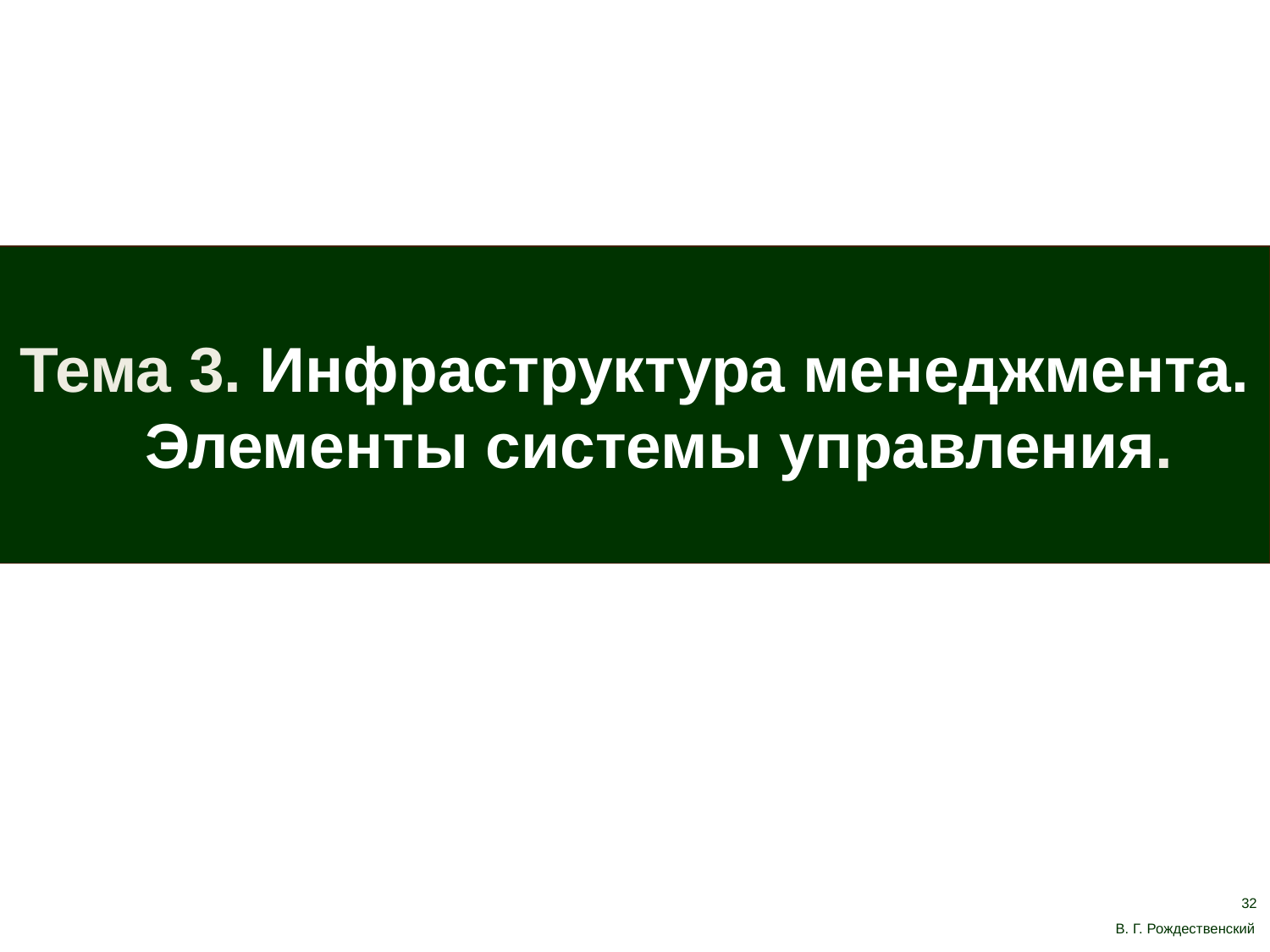

Тема 3. Инфраструктура менеджмента. Элементы системы управления.

32
В. Г. Рождественский